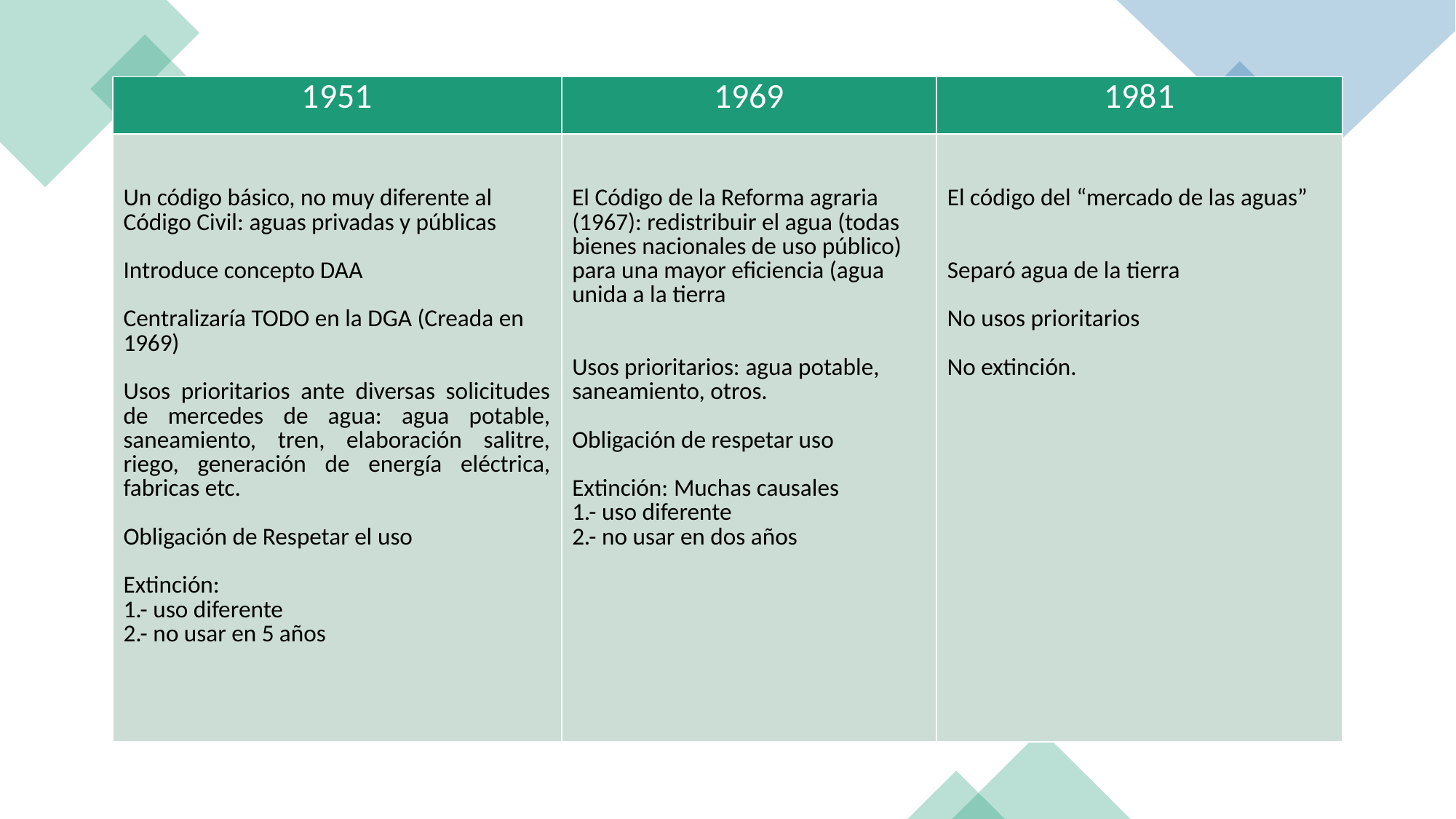

| 1951 | 1969 | 1981 |
| --- | --- | --- |
| Un código básico, no muy diferente al Código Civil: aguas privadas y públicas Introduce concepto DAA Centralizaría TODO en la DGA (Creada en 1969) Usos prioritarios ante diversas solicitudes de mercedes de agua: agua potable, saneamiento, tren, elaboración salitre, riego, generación de energía eléctrica, fabricas etc. Obligación de Respetar el uso Extinción: 1.- uso diferente 2.- no usar en 5 años | El Código de la Reforma agraria (1967): redistribuir el agua (todas bienes nacionales de uso público) para una mayor eficiencia (agua unida a la tierra Usos prioritarios: agua potable, saneamiento, otros. Obligación de respetar uso Extinción: Muchas causales 1.- uso diferente 2.- no usar en dos años | El código del “mercado de las aguas” Separó agua de la tierra No usos prioritarios No extinción. |